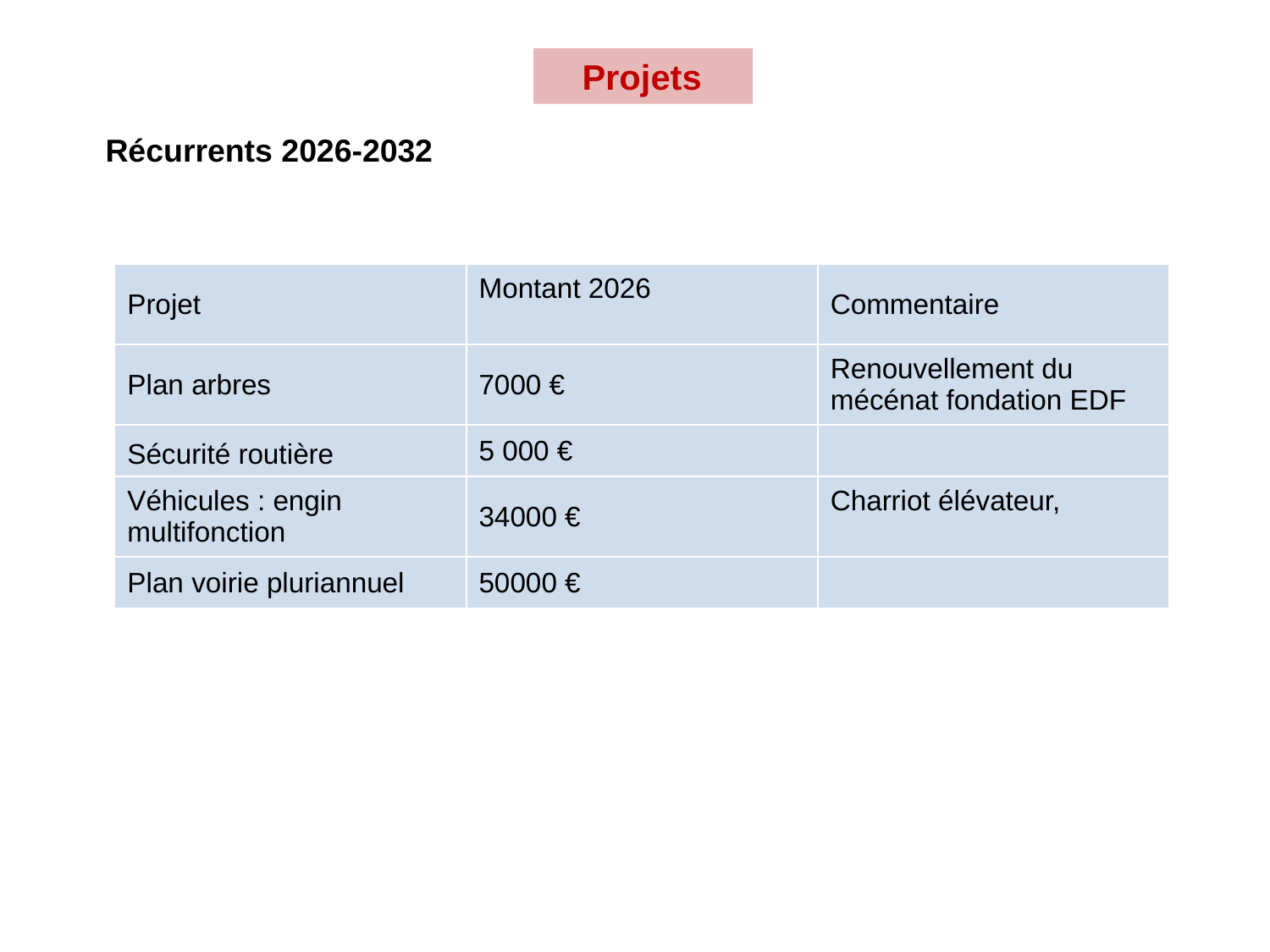

Projets
Récurrents 2026-2032
| Projet | Montant 2026 | Commentaire |
| --- | --- | --- |
| Plan arbres | 7000 € | Renouvellement du mécénat fondation EDF |
| Sécurité routière | 5 000 € |  |
| Véhicules : engin multifonction | 34000 € | Charriot élévateur, |
| Plan voirie pluriannuel | 50000 € |  |